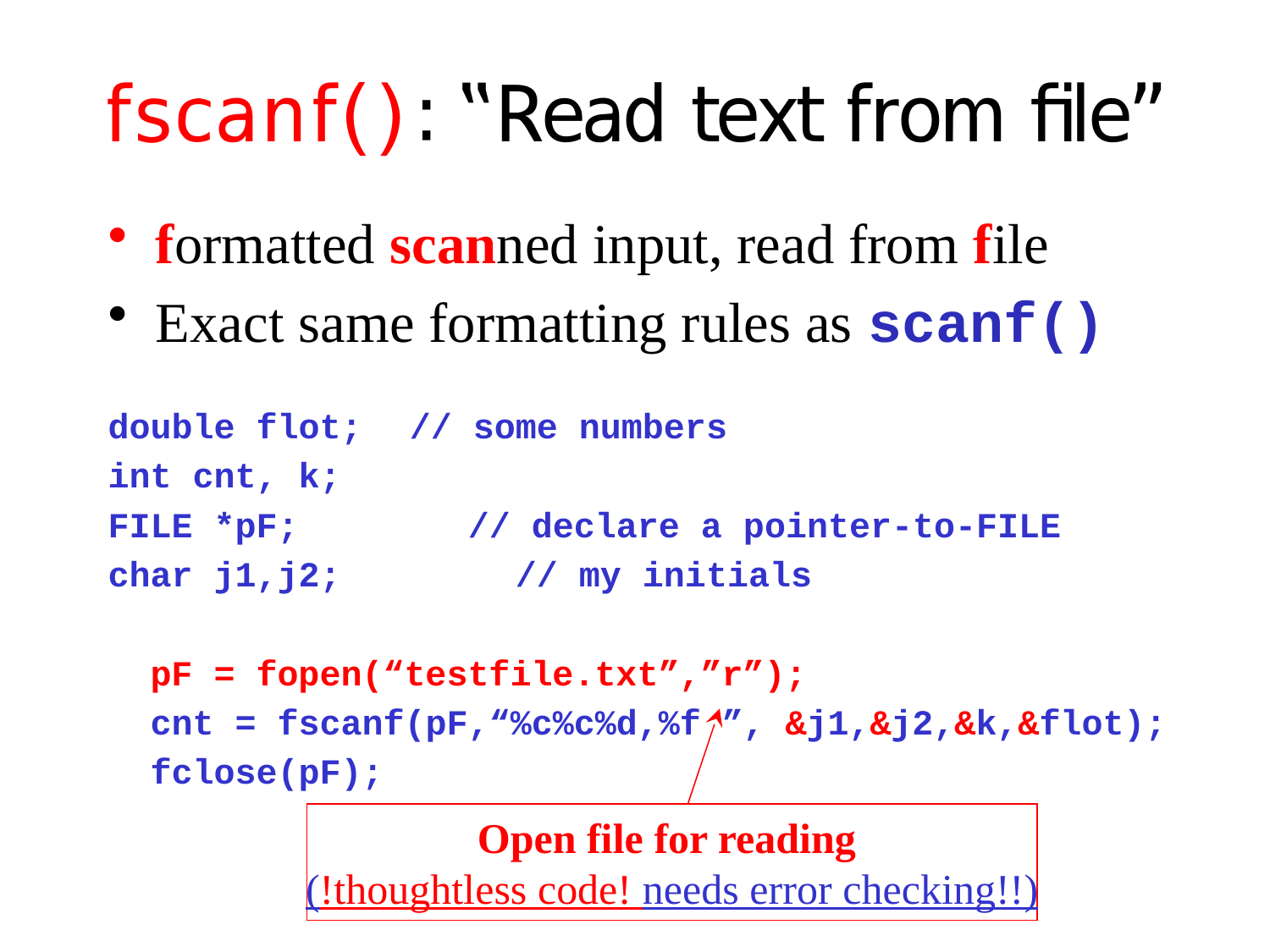

# fscanf(): “Read text from file”
formatted scanned input, read from file
Exact same formatting rules as scanf()
double flot;  	// some numbers
int cnt, k;
FILE *pF;        // declare a pointer-to-FILE
char j1,j2;	     // my initials

  pF = fopen(“testfile.txt”,”r”);
  cnt = fscanf(pF,“%c%c%d,%f ”, &j1,&j2,&k,&flot);
  fclose(pF);

Open file for reading
(!thoughtless code! needs error checking!!)